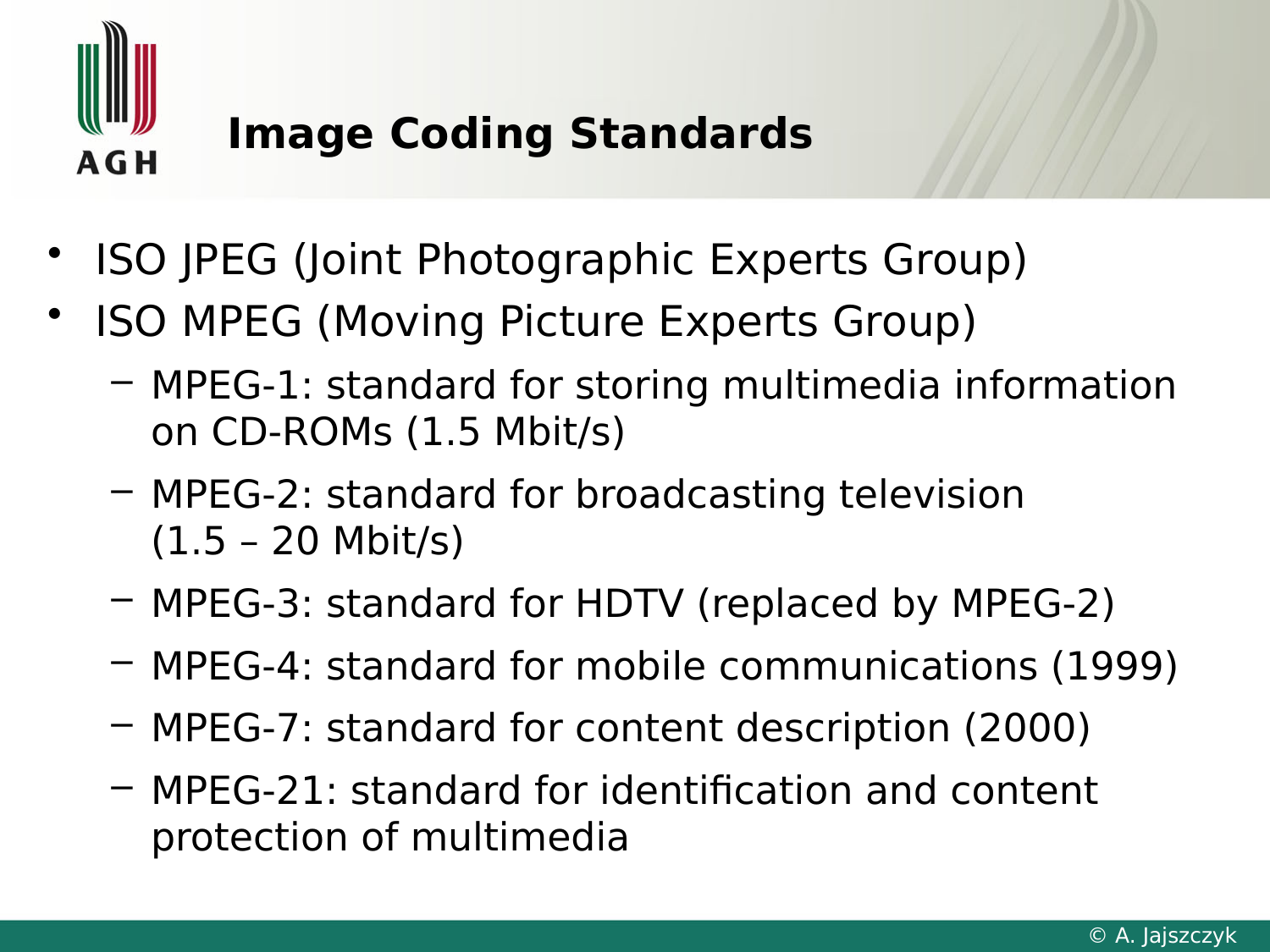

# Image Coding Standards
ISO JPEG (Joint Photographic Experts Group)
ISO MPEG (Moving Picture Experts Group)
MPEG-1: standard for storing multimedia information on CD-ROMs (1.5 Mbit/s)
MPEG-2: standard for broadcasting television
(1.5 – 20 Mbit/s)
MPEG-3: standard for HDTV (replaced by MPEG-2)
MPEG-4: standard for mobile communications (1999)
MPEG-7: standard for content description (2000)
MPEG-21: standard for identification and content protection of multimedia